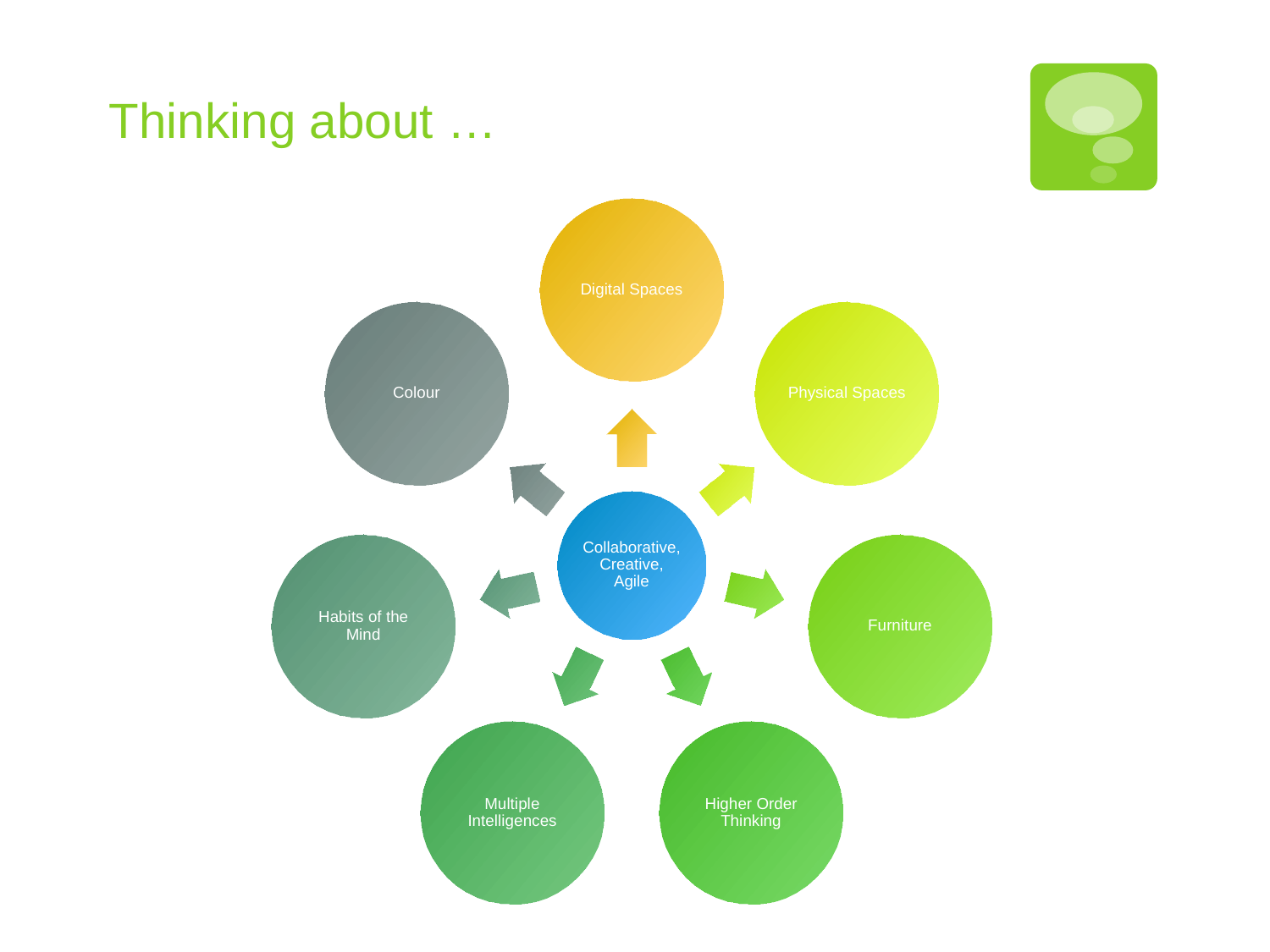

# Thinking about …
Collaborative, Creative, Agile

Digital Spaces

Physical Spaces

Furniture

Higher Order Thinking

Multiple Intelligences

Habits of the Mind

Colour